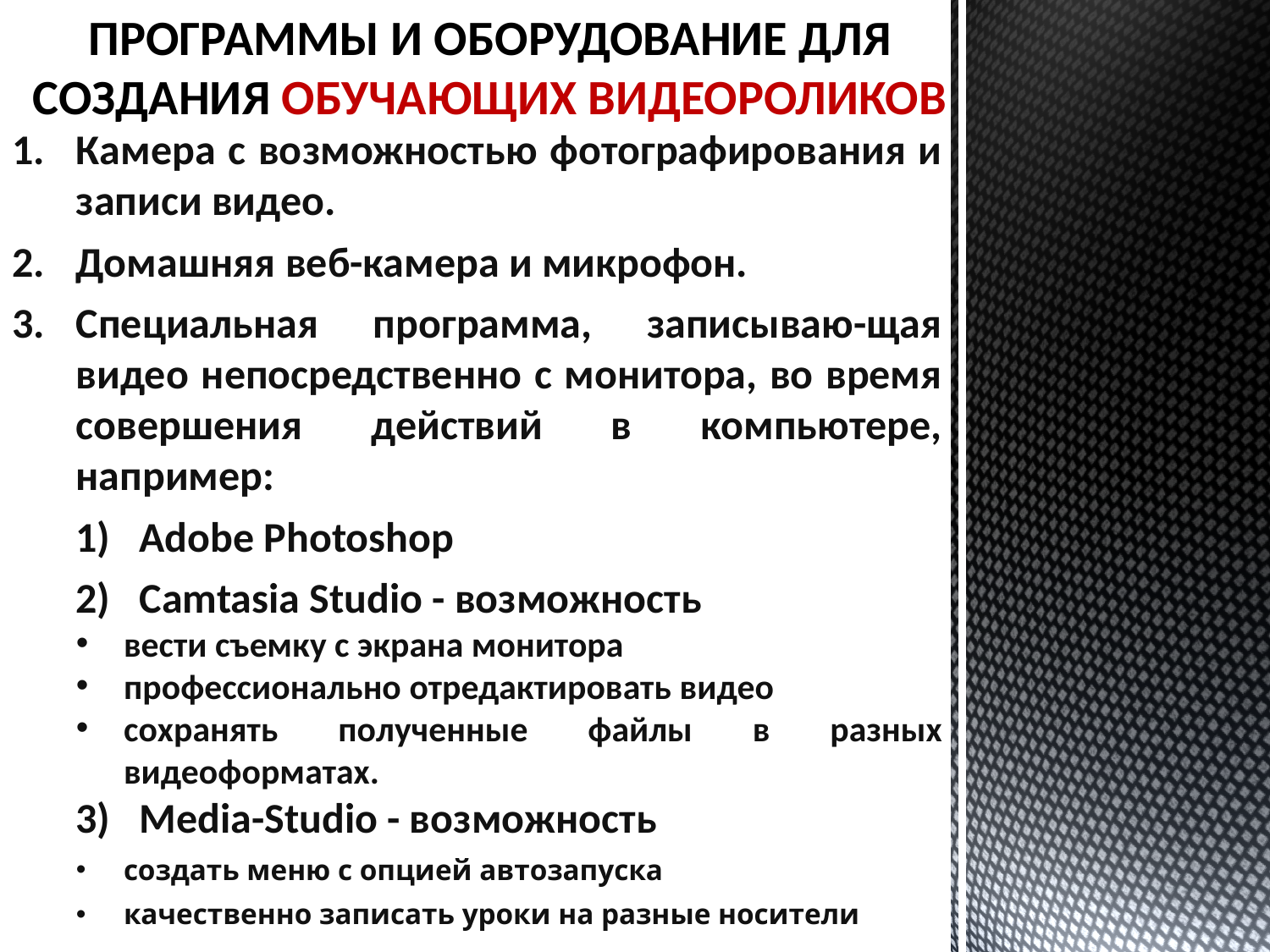

ПРОГРАММЫ И ОБОРУДОВАНИЕ ДЛЯ СОЗДАНИЯ ОБУЧАЮЩИХ ВИДЕОРОЛИКОВ
Камера с возможностью фотографирования и записи видео.
Домашняя веб-камера и микрофон.
Специальная программа, записываю-щая видео непосредственно с монитора, во время совершения действий в компьютере, например:
Adobe Photoshop
Camtasia Studio - возможность
вести съемку с экрана монитора
профессионально отредактировать видео
сохранять полученные файлы в разных видеоформатах.
Media-Studio - возможность
создать меню с опцией автозапуска
качественно записать уроки на разные носители